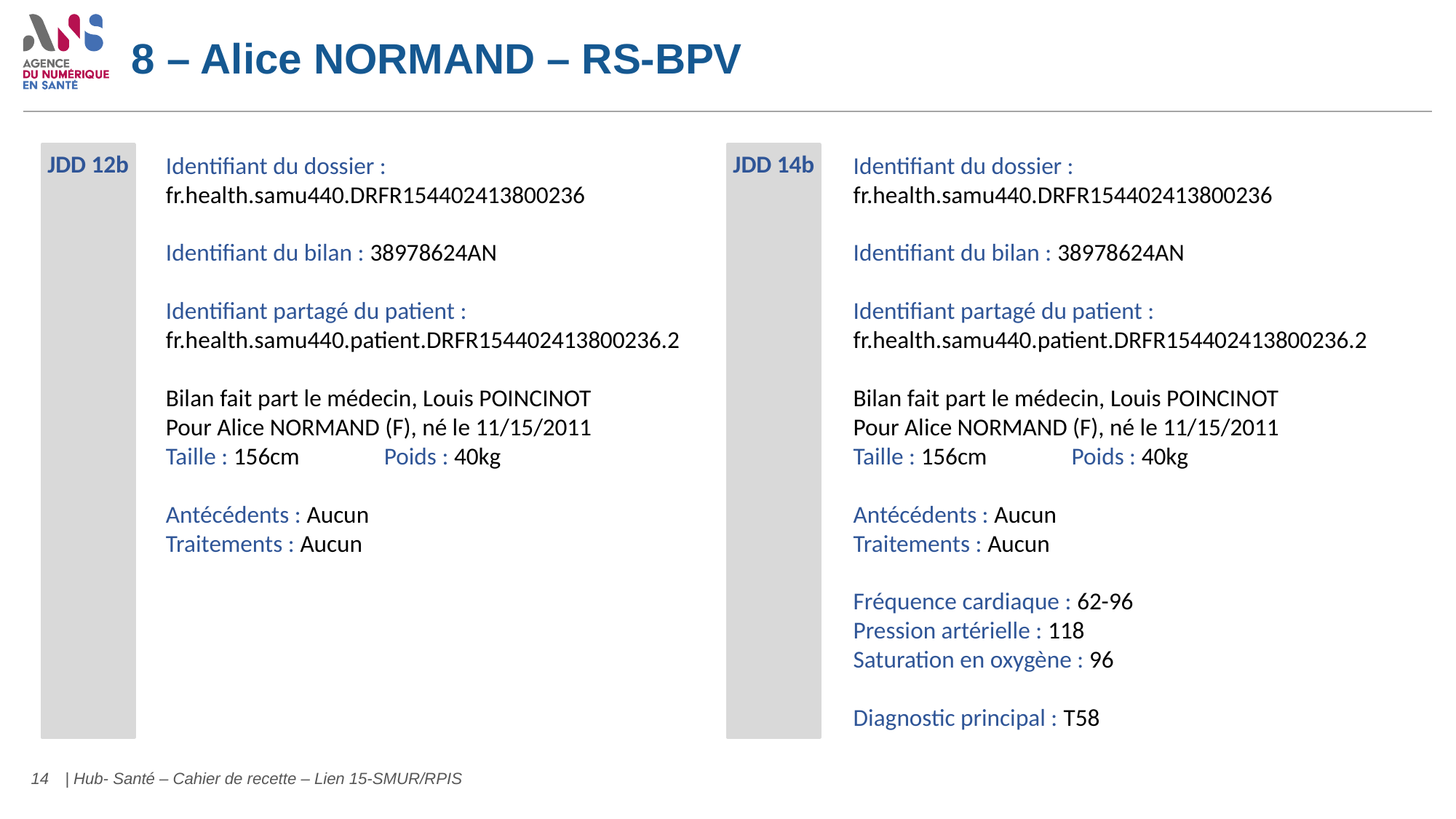

# 8 – Alice NORMAND – RS-BPV
Identifiant du dossier : fr.health.samu440.DRFR154402413800236

Identifiant du bilan : 38978624AN

Identifiant partagé du patient : fr.health.samu440.patient.DRFR154402413800236.2

Bilan fait part le médecin, Louis POINCINOT
Pour Alice NORMAND (F), né le 11/15/2011
Taille : 156cm	Poids : 40kg

Antécédents : Aucun
Traitements : Aucun

Fréquence cardiaque : 62-96
Pression artérielle : 118
Saturation en oxygène : 96

Diagnostic principal : T58

JDD 12b
Identifiant du dossier : fr.health.samu440.DRFR154402413800236

Identifiant du bilan : 38978624AN

Identifiant partagé du patient : fr.health.samu440.patient.DRFR154402413800236.2

Bilan fait part le médecin, Louis POINCINOT
Pour Alice NORMAND (F), né le 11/15/2011
Taille : 156cm	Poids : 40kg

Antécédents : Aucun
Traitements : Aucun

JDD 14b
14
| Hub- Santé – Cahier de recette – Lien 15-SMUR/RPIS